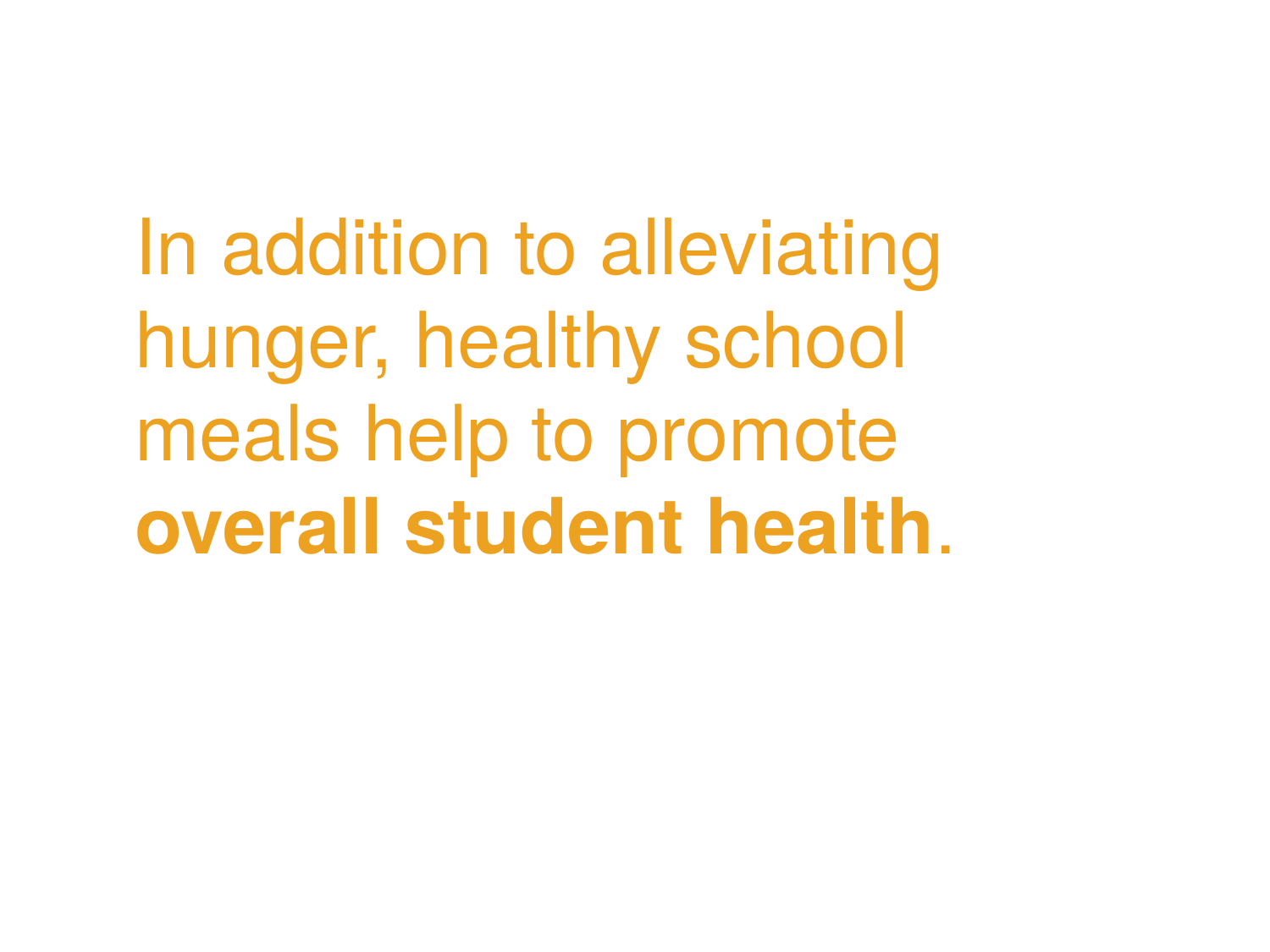

In addition to alleviating
hunger, healthy school
meals help to promote
overall student health.
parts